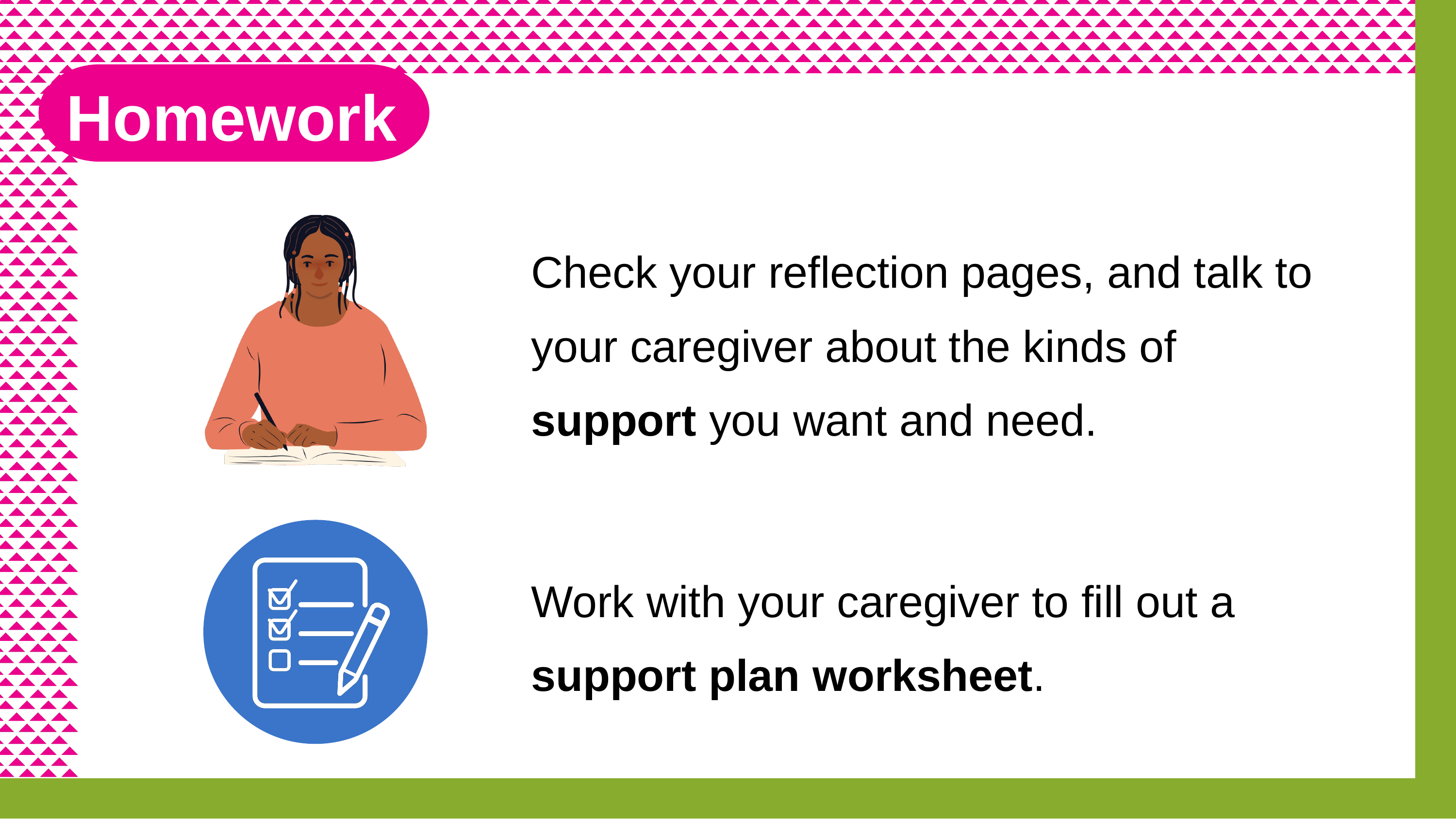

Homework

Check your reflection pages, and talk to your caregiver about the kinds of support you want and need.

Work with your caregiver to fill out a support plan worksheet.